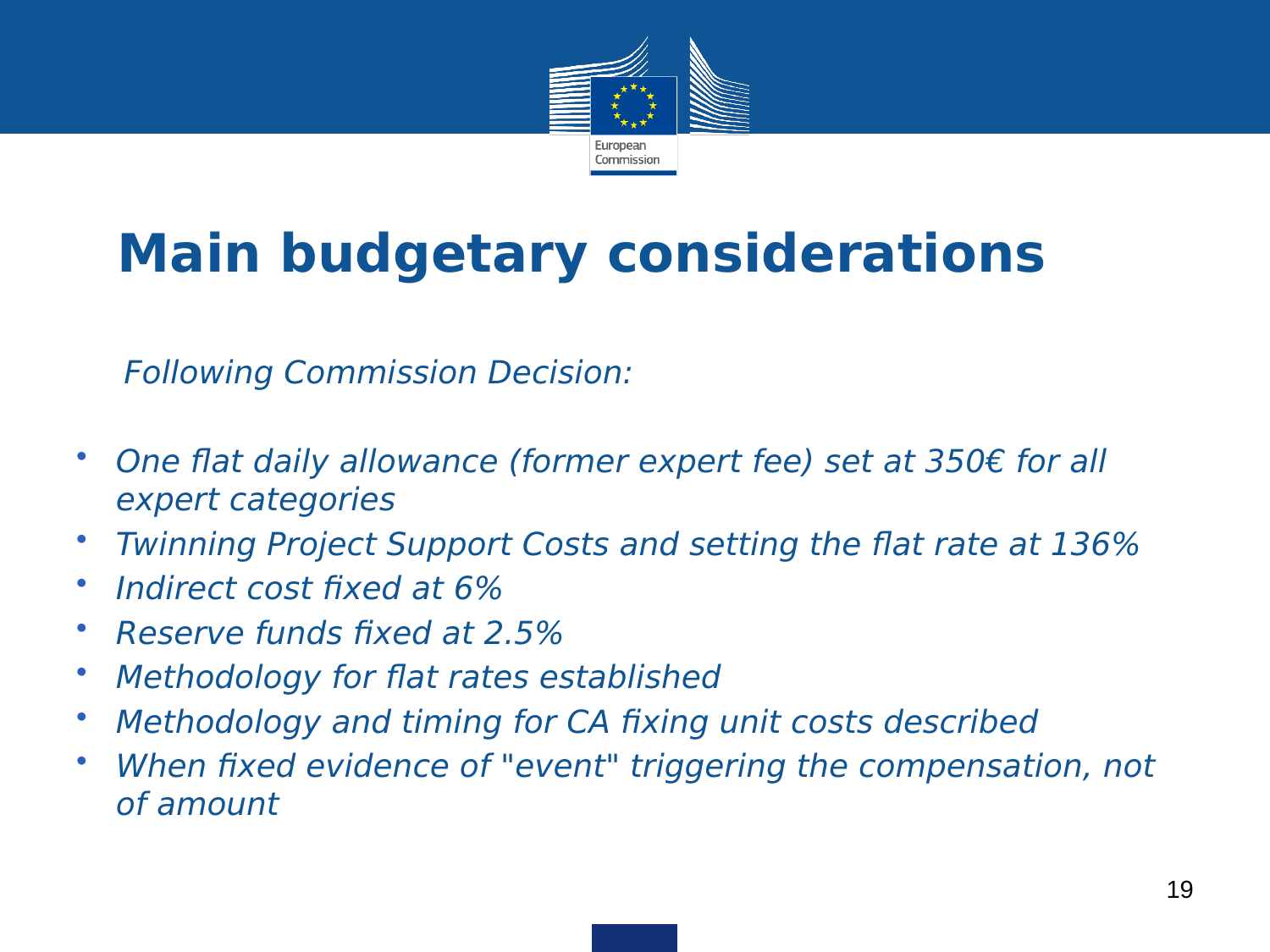

# Main budgetary considerations
Following Commission Decision:

One flat daily allowance (former expert fee) set at 350€ for all expert categories
Twinning Project Support Costs and setting the flat rate at 136%
Indirect cost fixed at 6%
Reserve funds fixed at 2.5%
Methodology for flat rates established
Methodology and timing for CA fixing unit costs described
When fixed evidence of "event" triggering the compensation, not of amount
19